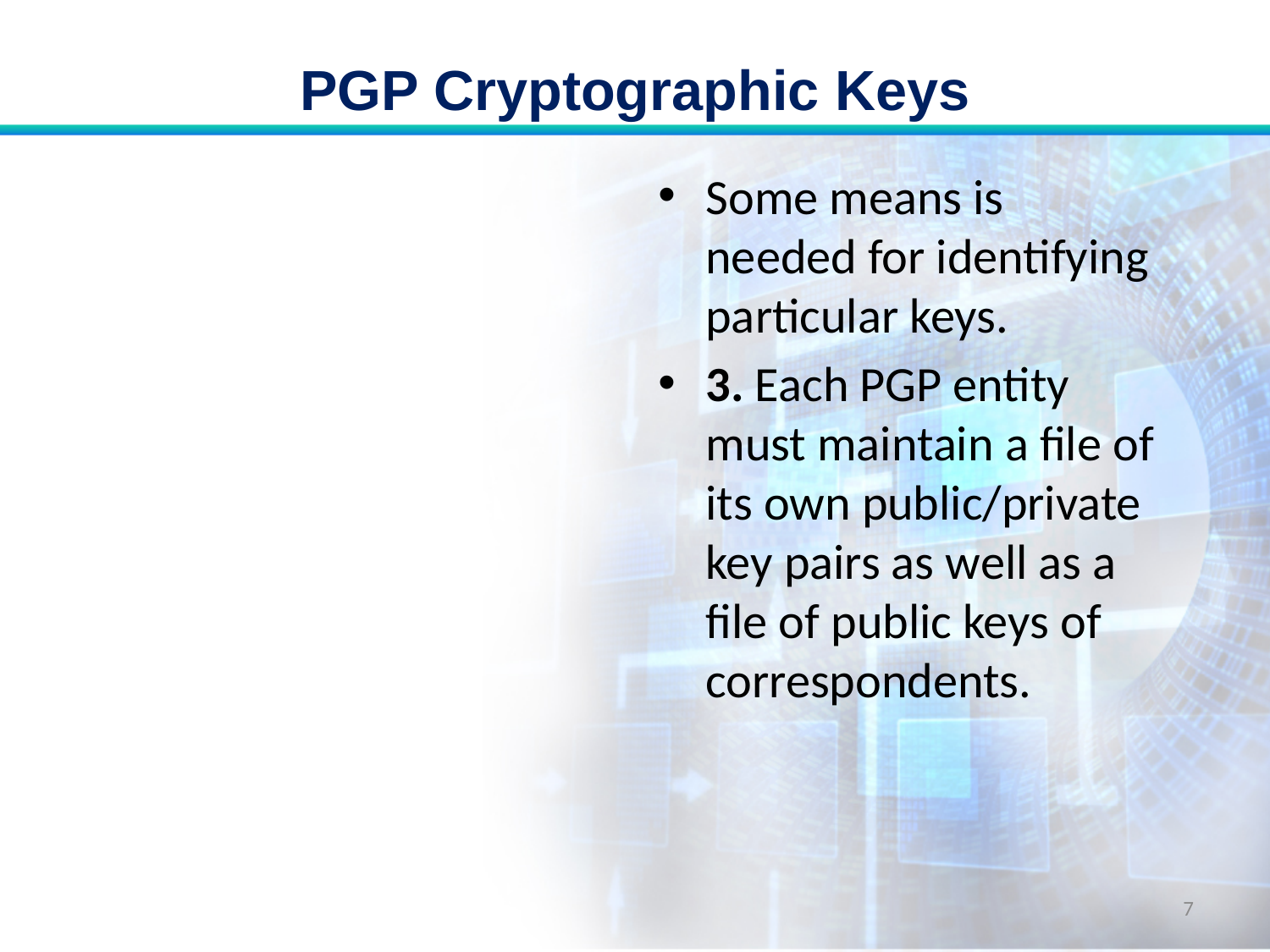

# PGP Cryptographic Keys
Some means is needed for identifying particular keys.
3. Each PGP entity must maintain a file of its own public/private key pairs as well as a file of public keys of correspondents.
7